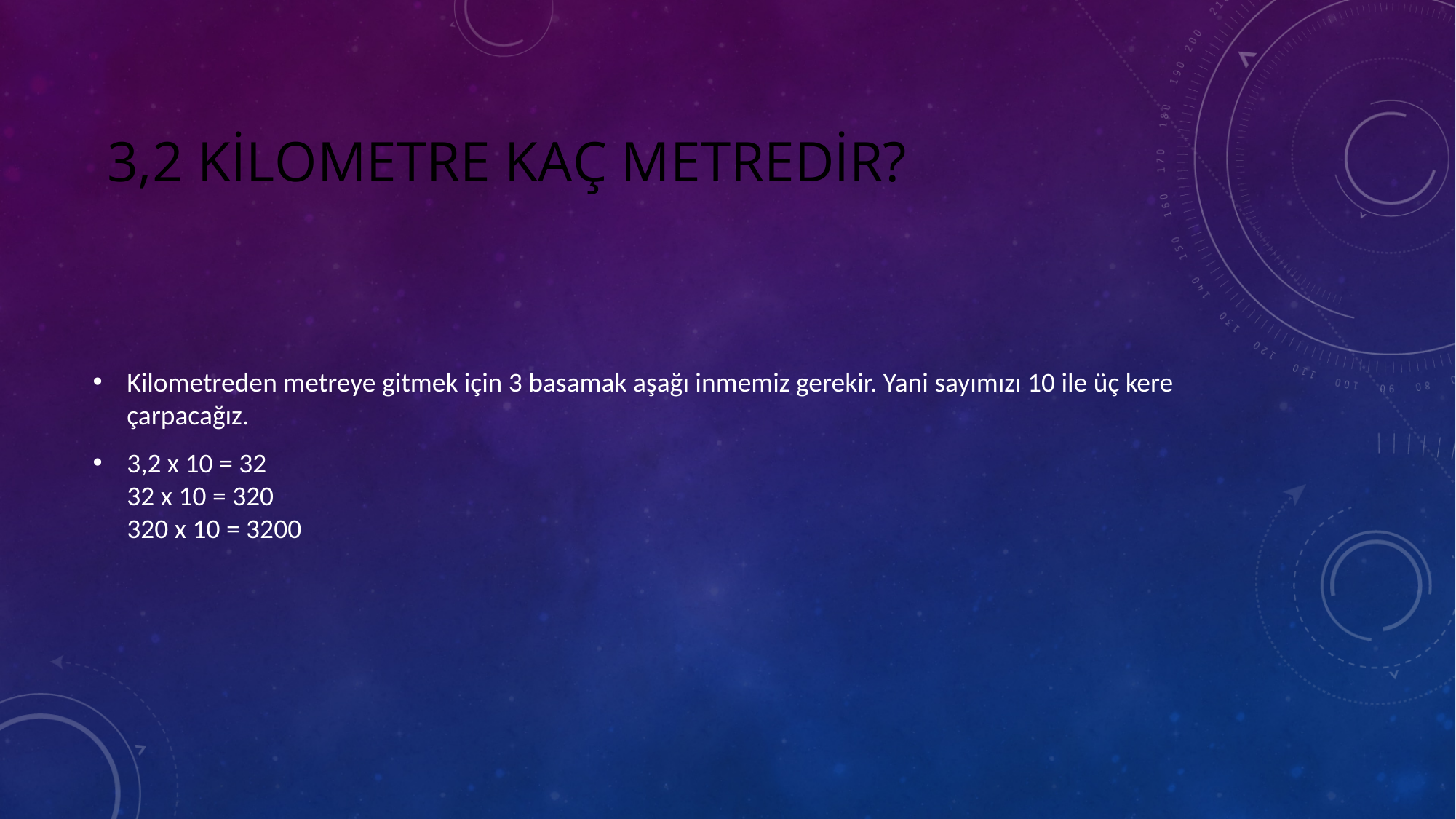

# 3,2 kilometre kaç metredir?
Kilometreden metreye gitmek için 3 basamak aşağı inmemiz gerekir. Yani sayımızı 10 ile üç kere çarpacağız.
3,2 x 10 = 32
32 x 10 = 320
320 x 10 = 3200